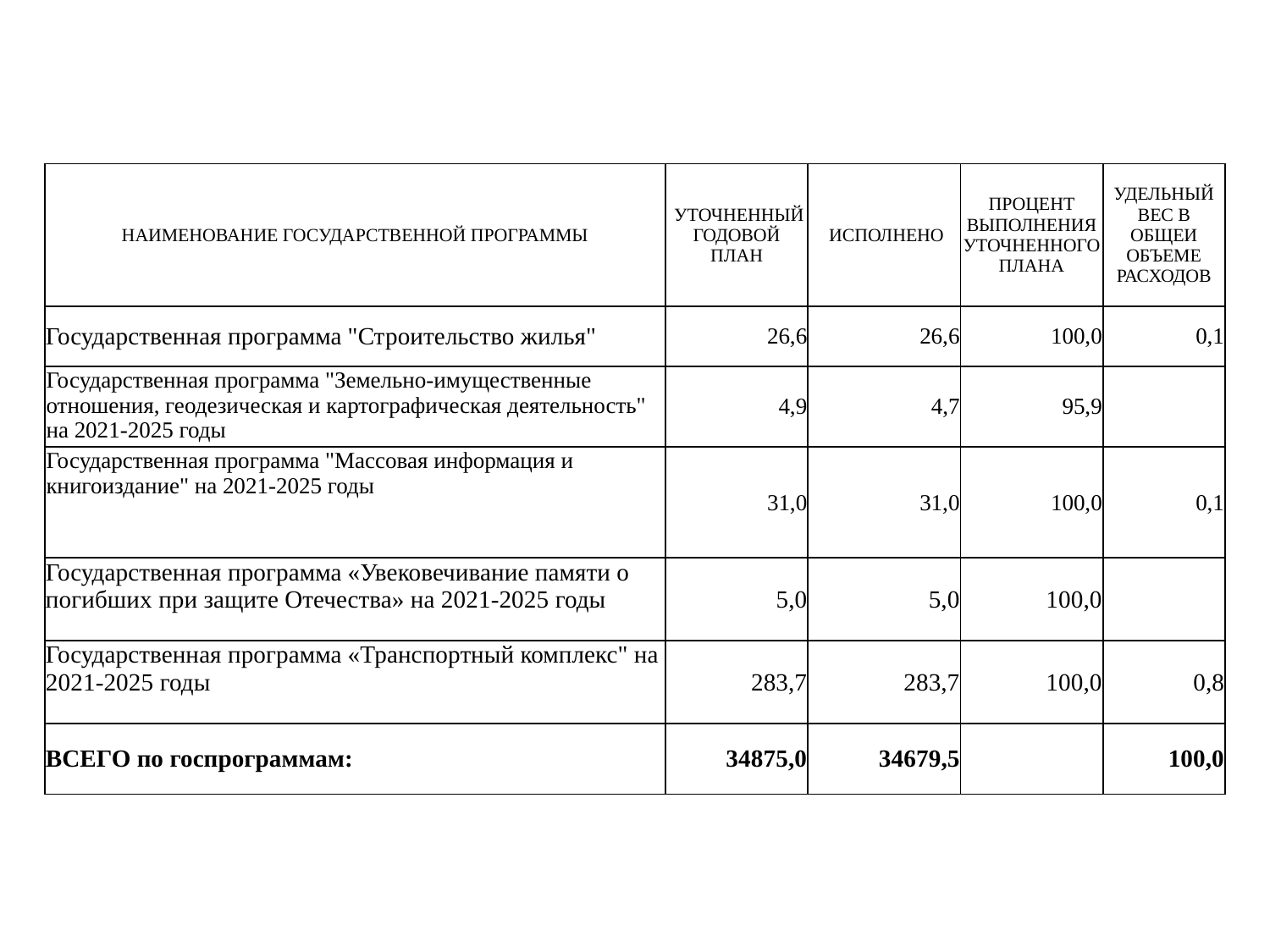

| НАИМЕНОВАНИЕ ГОСУДАРСТВЕННОЙ ПРОГРАММЫ | УТОЧНЕННЫЙ ГОДОВОЙ ПЛАН | ИСПОЛНЕНО | ПРОЦЕНТ ВЫПОЛНЕНИЯ УТОЧНЕННОГО ПЛАНА | УДЕЛЬНЫЙ ВЕС В ОБЩЕИ ОБЪЕМЕ РАСХОДОВ |
| --- | --- | --- | --- | --- |
| Государственная программа "Строительство жилья" | 26,6 | 26,6 | 100,0 | 0,1 |
| Государственная программа "Земельно-имущественные отношения, геодезическая и картографическая деятельность" на 2021-2025 годы | 4,9 | 4,7 | 95,9 |  |
| Государственная программа "Массовая информация и книгоиздание" на 2021-2025 годы | 31,0 | 31,0 | 100,0 | 0,1 |
| Государственная программа «Увековечивание памяти о погибших при защите Отечества» на 2021-2025 годы | 5,0 | 5,0 | 100,0 |  |
| Государственная программа «Транспортный комплекс" на 2021-2025 годы | 283,7 | 283,7 | 100,0 | 0,8 |
| ВСЕГО по госпрограммам: | 34875,0 | 34679,5 |  | 100,0 |